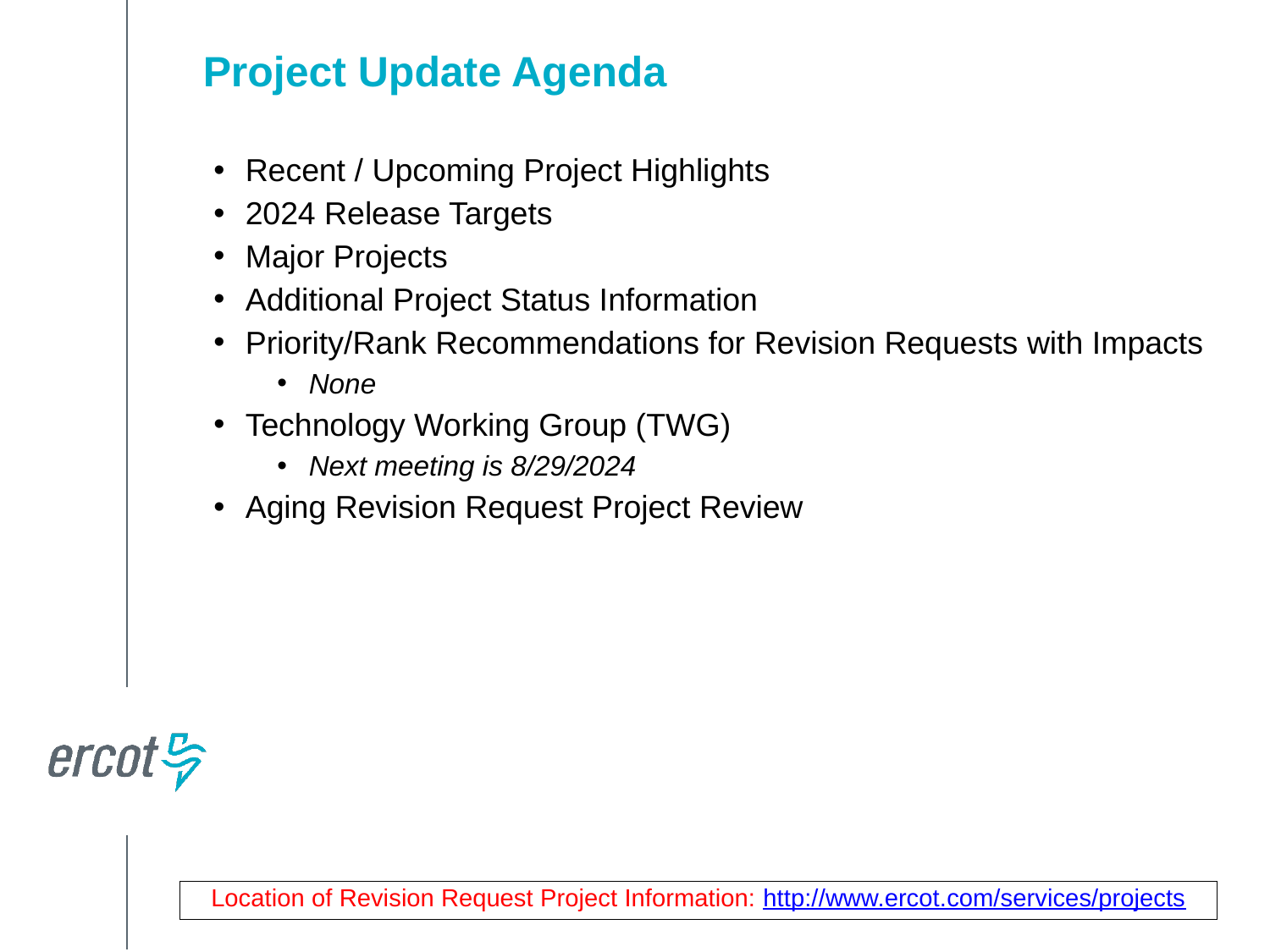

Project Update Agenda
Recent / Upcoming Project Highlights
2024 Release Targets
Major Projects
Additional Project Status Information
Priority/Rank Recommendations for Revision Requests with Impacts
None
Technology Working Group (TWG)
Next meeting is 8/29/2024
Aging Revision Request Project Review
Location of Revision Request Project Information: http://www.ercot.com/services/projects